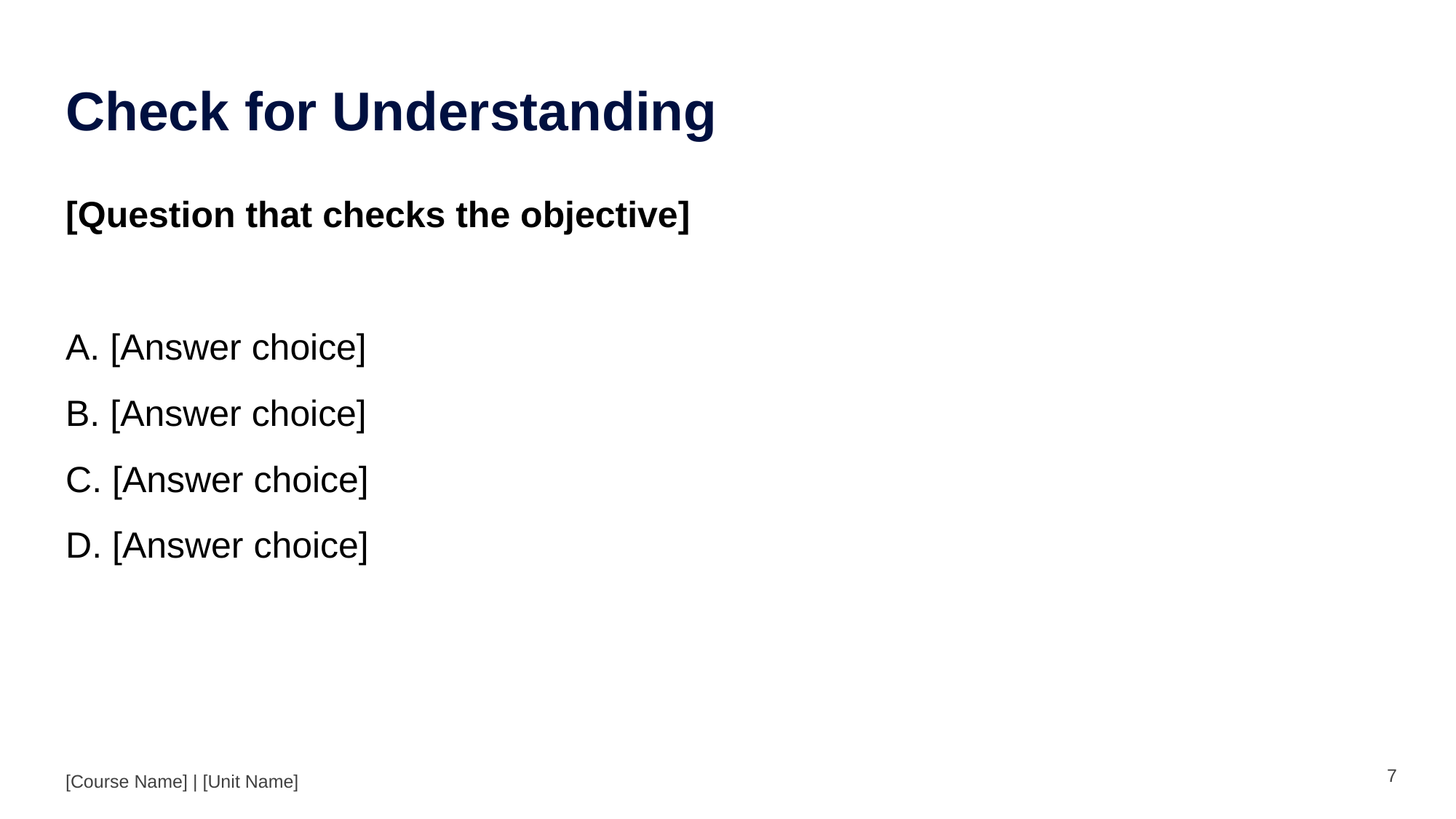

Check for Understanding
[Question that checks the objective]

A. [Answer choice]
B. [Answer choice]
C. [Answer choice]
D. [Answer choice]
7